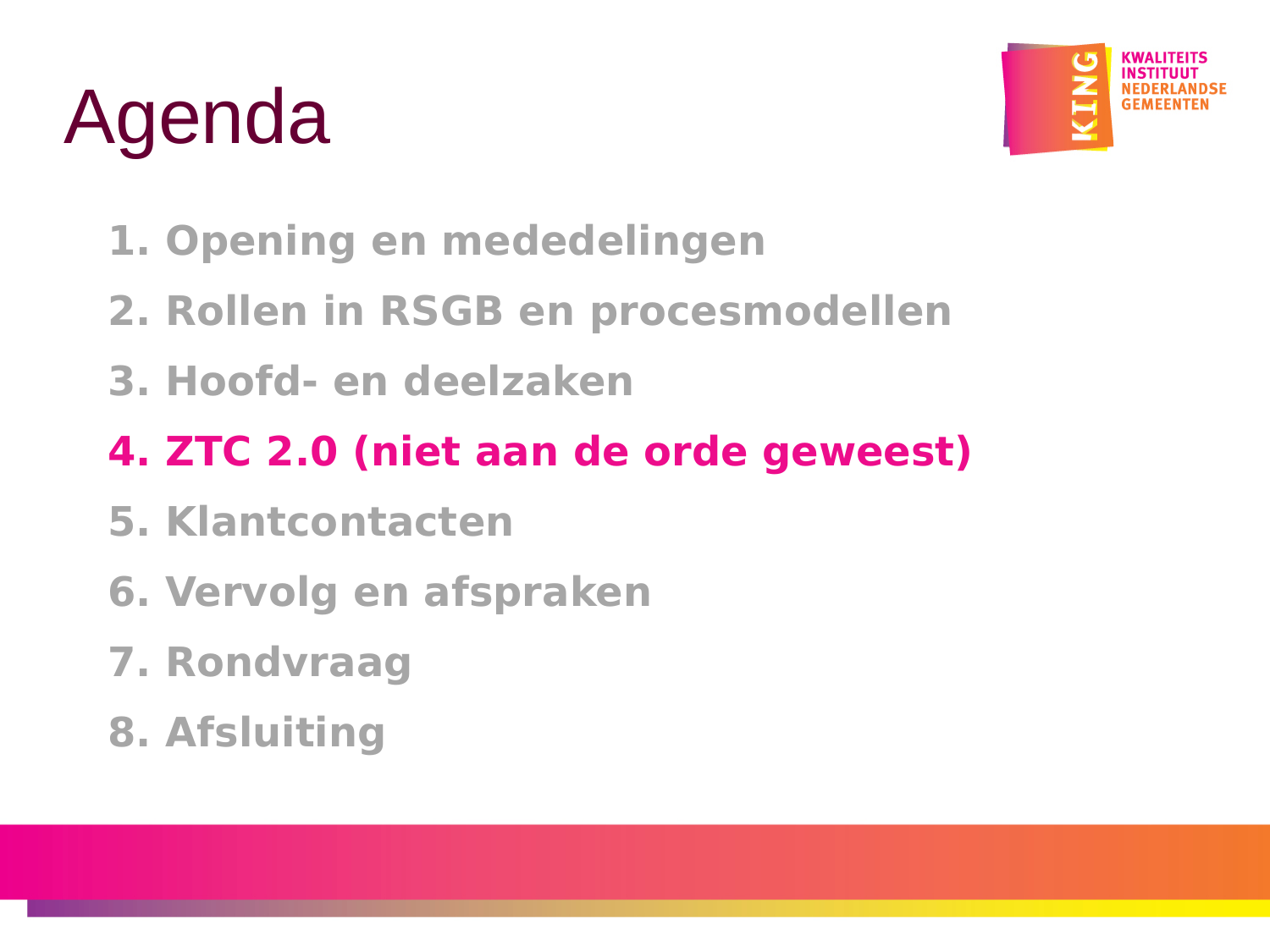

# Agenda
1. Opening en mededelingen
2. Rollen in RSGB en procesmodellen
3. Hoofd- en deelzaken
4. ZTC 2.0 (niet aan de orde geweest)
5. Klantcontacten
6. Vervolg en afspraken
7. Rondvraag
8. Afsluiting